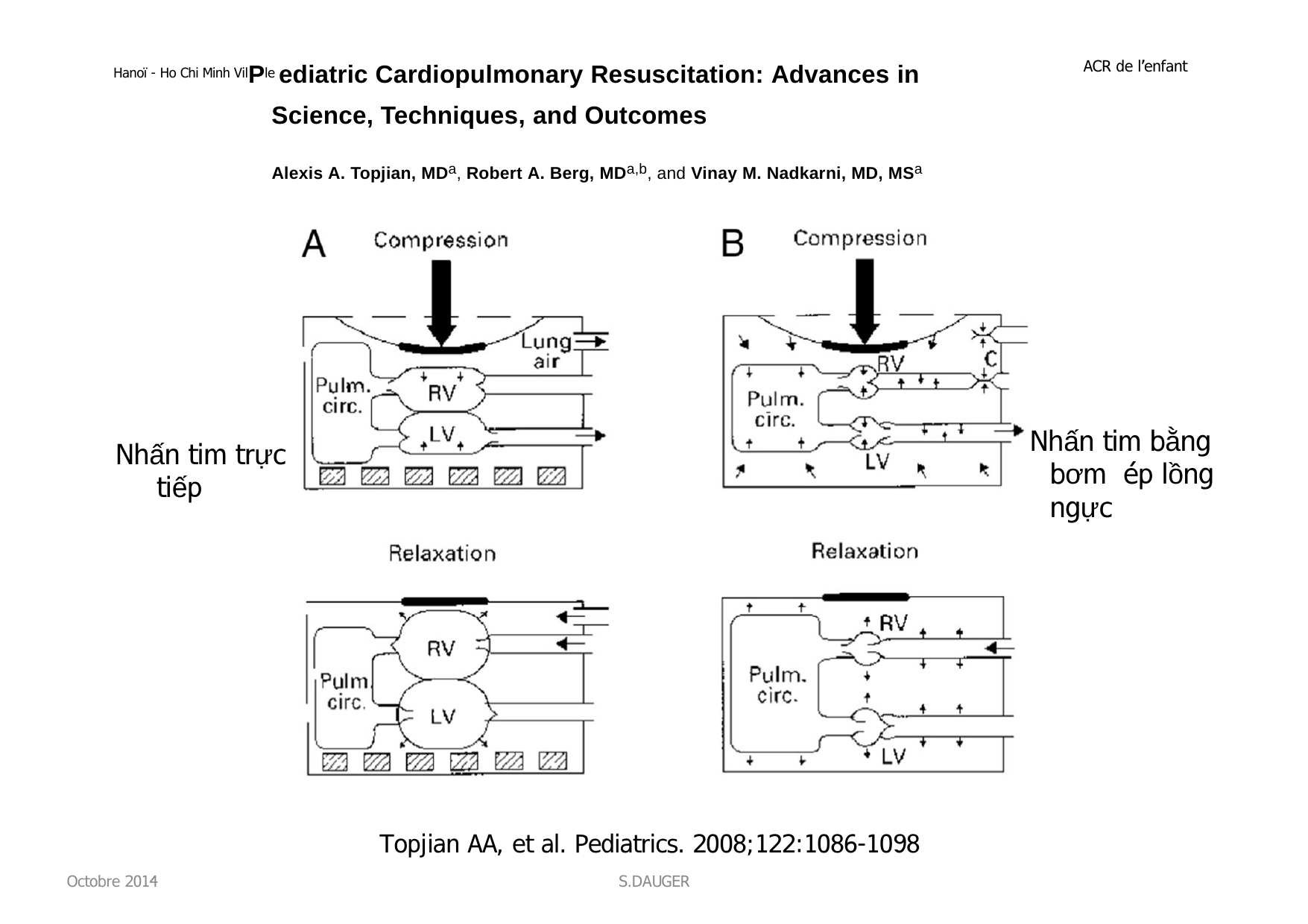

Hanoï - Ho Chi Minh VilPle ediatric Cardiopulmonary Resuscitation: Advances in Science, Techniques, and Outcomes
ACR de l’enfant
Alexis A. Topjian, MDa, Robert A. Berg, MDa,b, and Vinay M. Nadkarni, MD, MSa

Nhấn tim bằng bơm  ép lồng ngực
Nhấn tim trực tiếp
Topjian AA, et al. Pediatrics. 2008;122:1086-1098
Octobre 2014
S.DAUGER